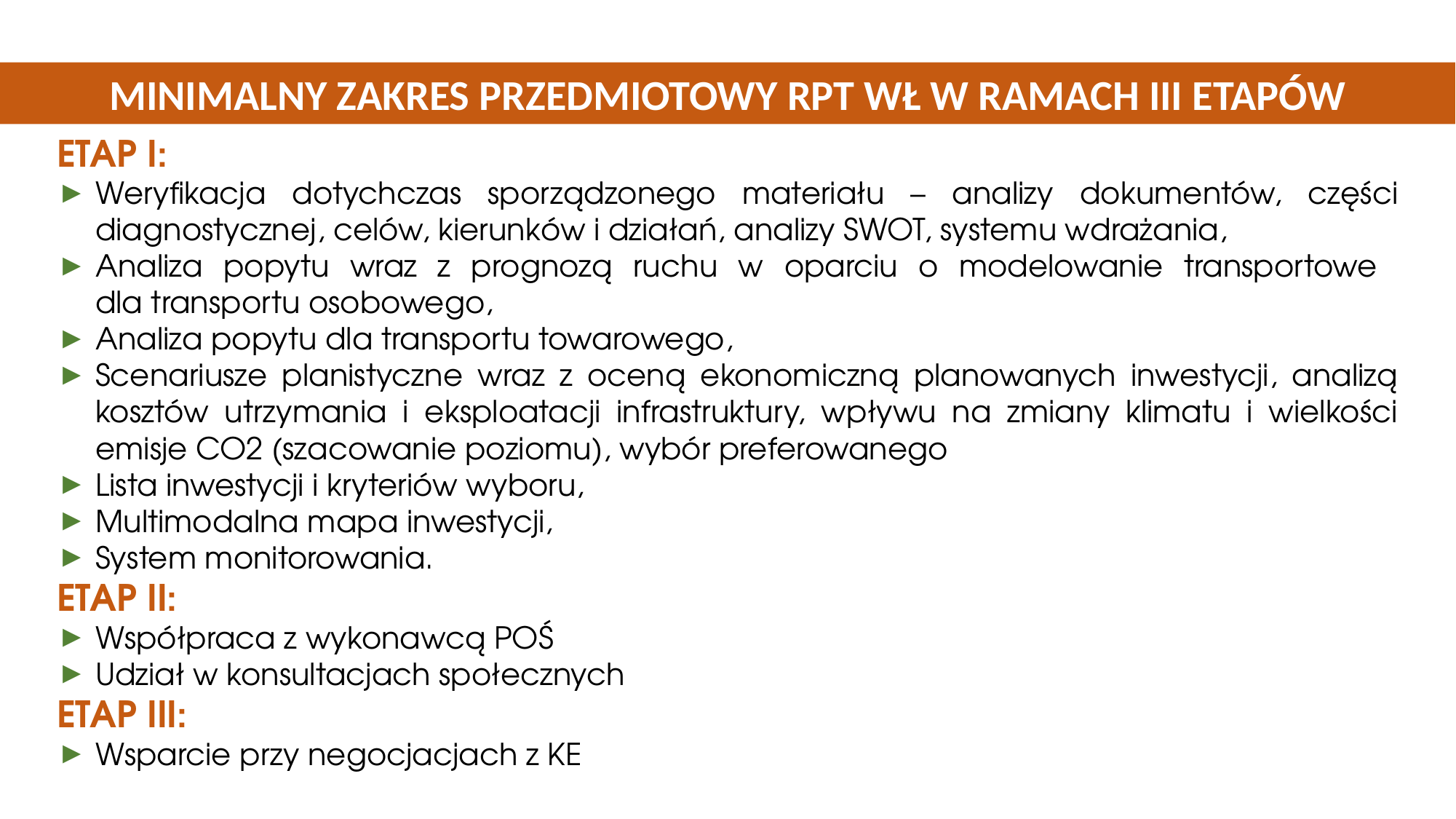

MINIMALNY ZAKRES PRZEDMIOTOWY RPT WŁ W RAMACH III ETAPÓW
ETAP I:
Weryfikacja dotychczas sporządzonego materiału – analizy dokumentów, części diagnostycznej, celów, kierunków i działań, analizy SWOT, systemu wdrażania,
Analiza popytu wraz z prognozą ruchu w oparciu o modelowanie transportowe
dla transportu osobowego,
Analiza popytu dla transportu towarowego,
Scenariusze planistyczne wraz z oceną ekonomiczną planowanych inwestycji, analizą kosztów utrzymania i eksploatacji infrastruktury, wpływu na zmiany klimatu i wielkości emisje CO2 (szacowanie poziomu), wybór preferowanego
Lista inwestycji i kryteriów wyboru,
Multimodalna mapa inwestycji,
System monitorowania.
ETAP II:
Współpraca z wykonawcą POŚ
Udział w konsultacjach społecznych
ETAP III:
Wsparcie przy negocjacjach z KE